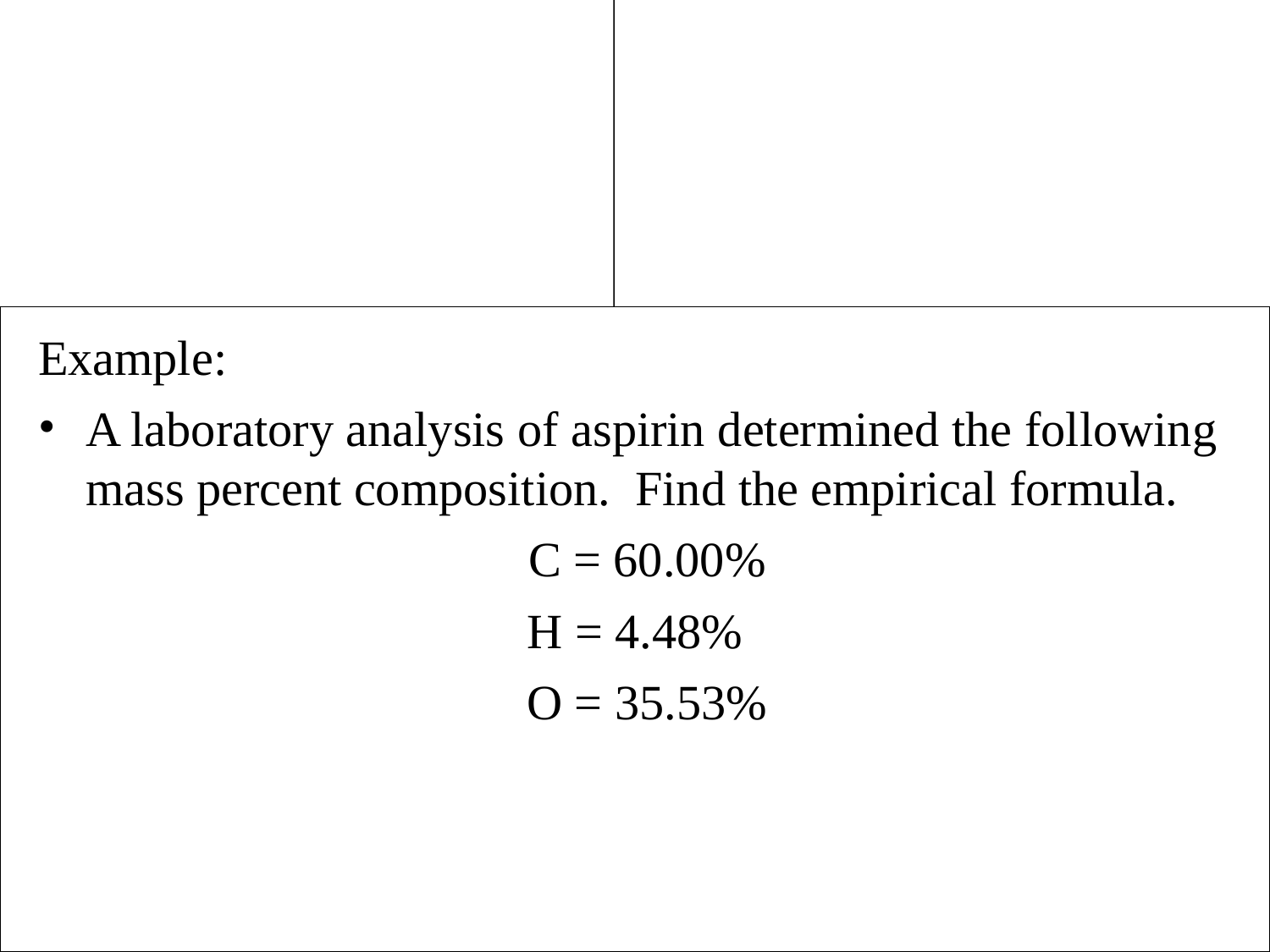

Example:
A laboratory analysis of aspirin determined the following mass percent composition.  Find the empirical formula.
  C = 60.00%
H = 4.48%
  O = 35.53%